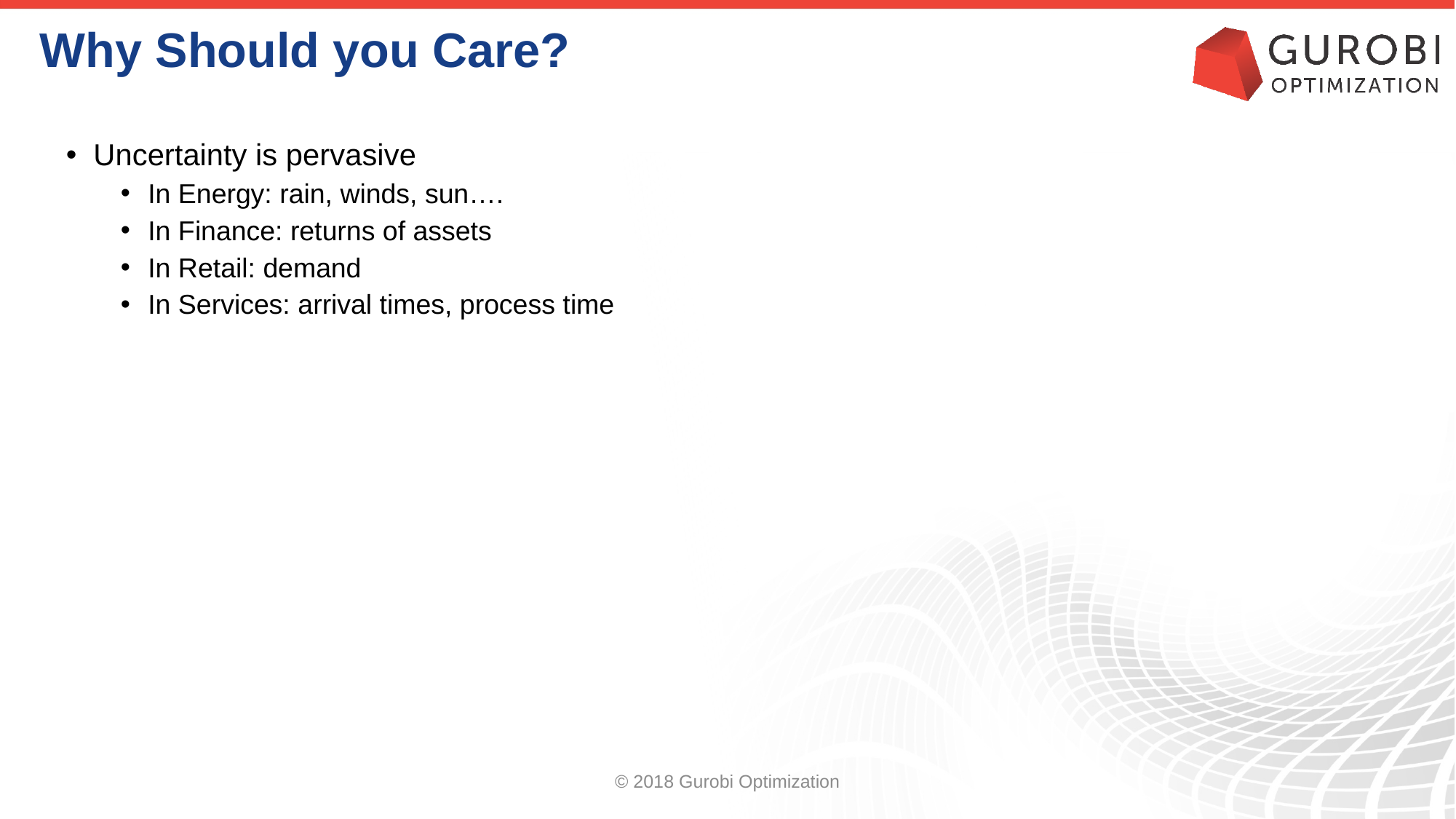

# Why Should you Care?
Uncertainty is pervasive
In Energy: rain, winds, sun….
In Finance: returns of assets
In Retail: demand
In Services: arrival times, process time
© 2018 Gurobi Optimization